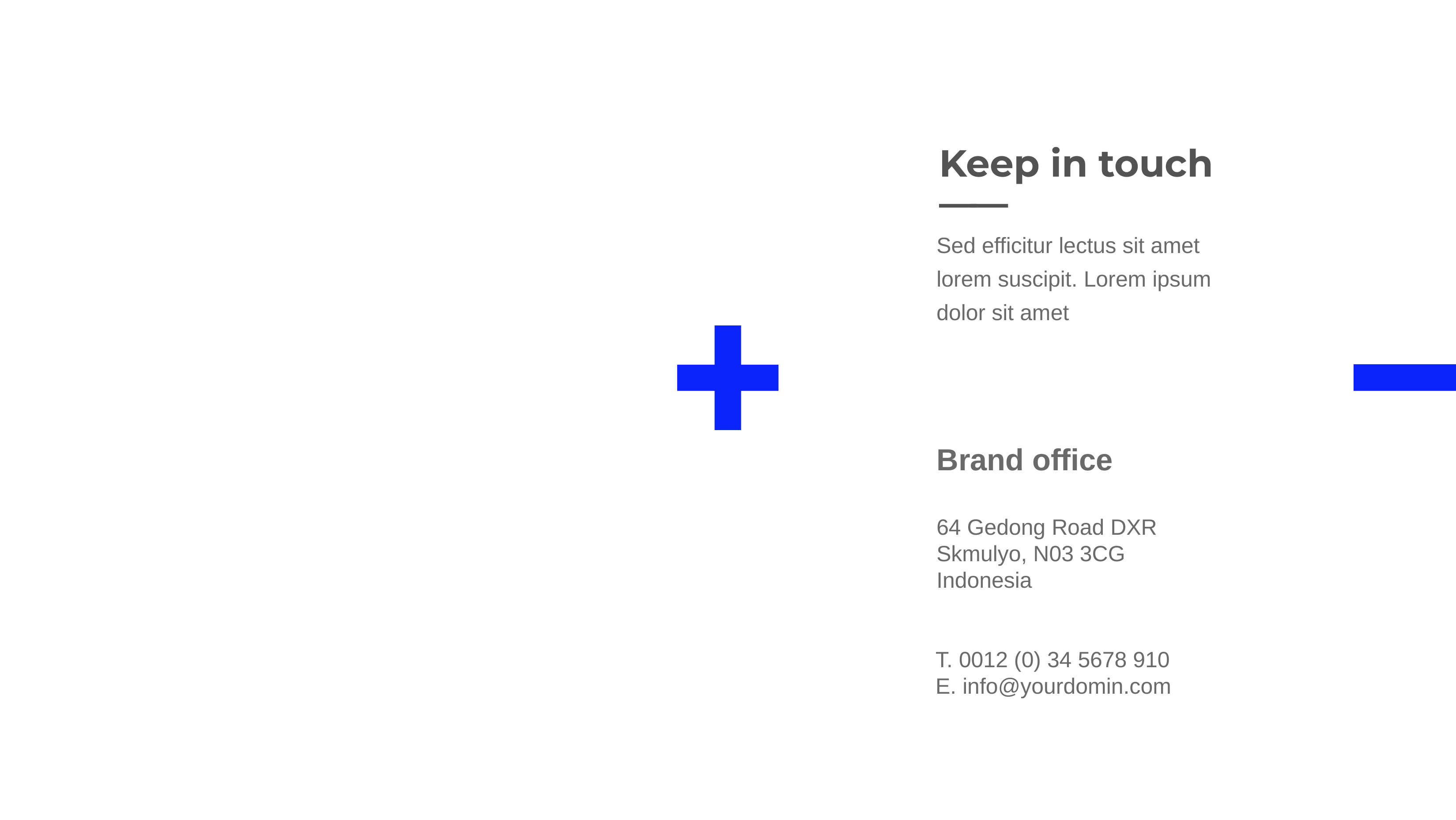

Keep in touch
——
Sed efficitur lectus sit amet lorem suscipit. Lorem ipsum dolor sit amet

Brand office

64 Gedong Road DXR Skmulyo, N03 3CG Indonesia

T. 0012 (0) 34 5678 910
E. info@yourdomin.com